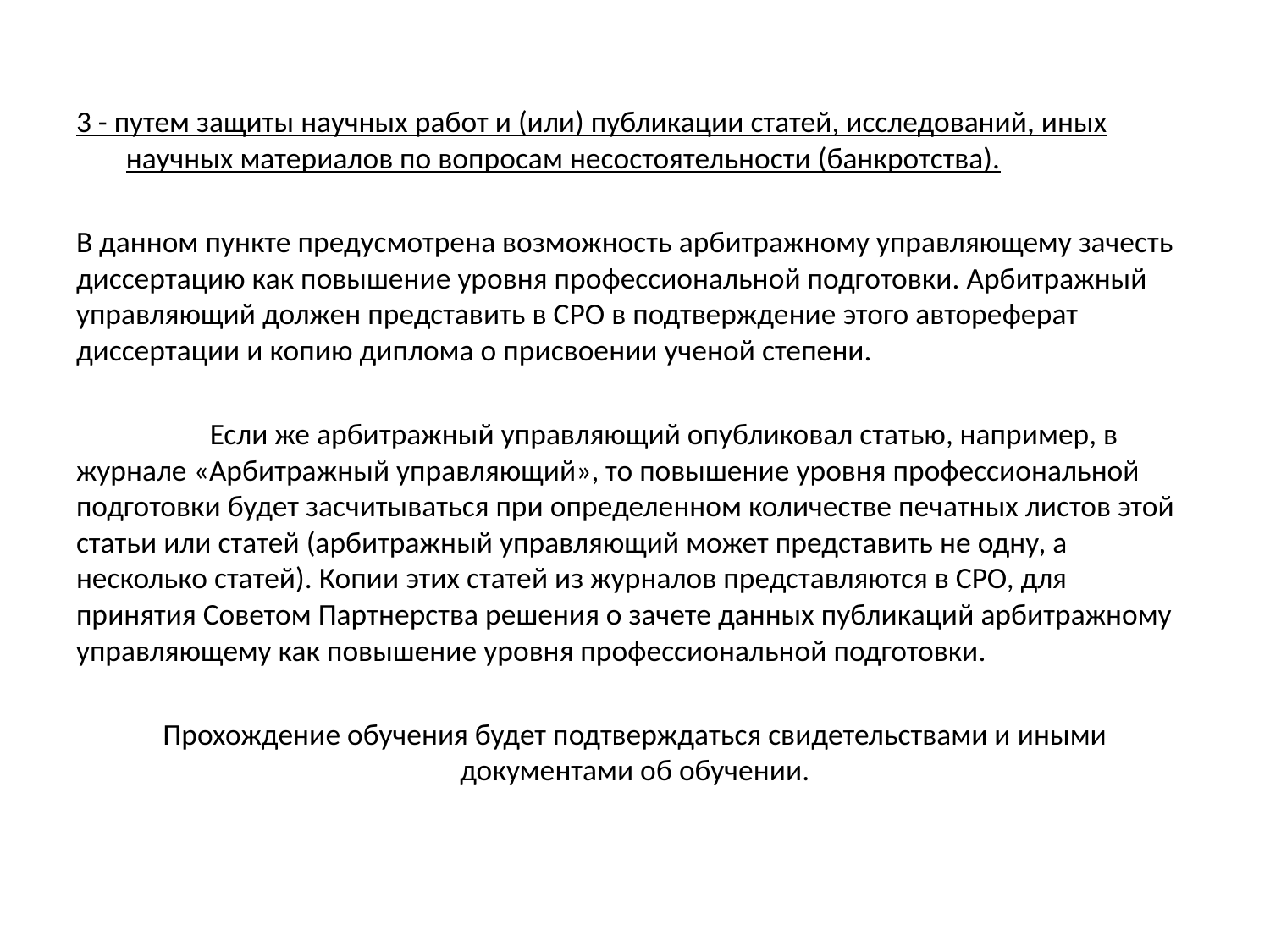

#
3 - путем защиты научных работ и (или) публикации статей, исследований, иных научных материалов по вопросам несостоятельности (банкротства).

В данном пункте предусмотрена возможность арбитражному управляющему зачесть диссертацию как повышение уровня профессиональной подготовки. Арбитражный управляющий должен представить в СРО в подтверждение этого автореферат диссертации и копию диплома о присвоении ученой степени.

	 Если же арбитражный управляющий опубликовал статью, например, в журнале «Арбитражный управляющий», то повышение уровня профессиональной подготовки будет засчитываться при определенном количестве печатных листов этой статьи или статей (арбитражный управляющий может представить не одну, а несколько статей). Копии этих статей из журналов представляются в СРО, для принятия Советом Партнерства решения о зачете данных публикаций арбитражному управляющему как повышение уровня профессиональной подготовки.

Прохождение обучения будет подтверждаться свидетельствами и иными документами об обучении.